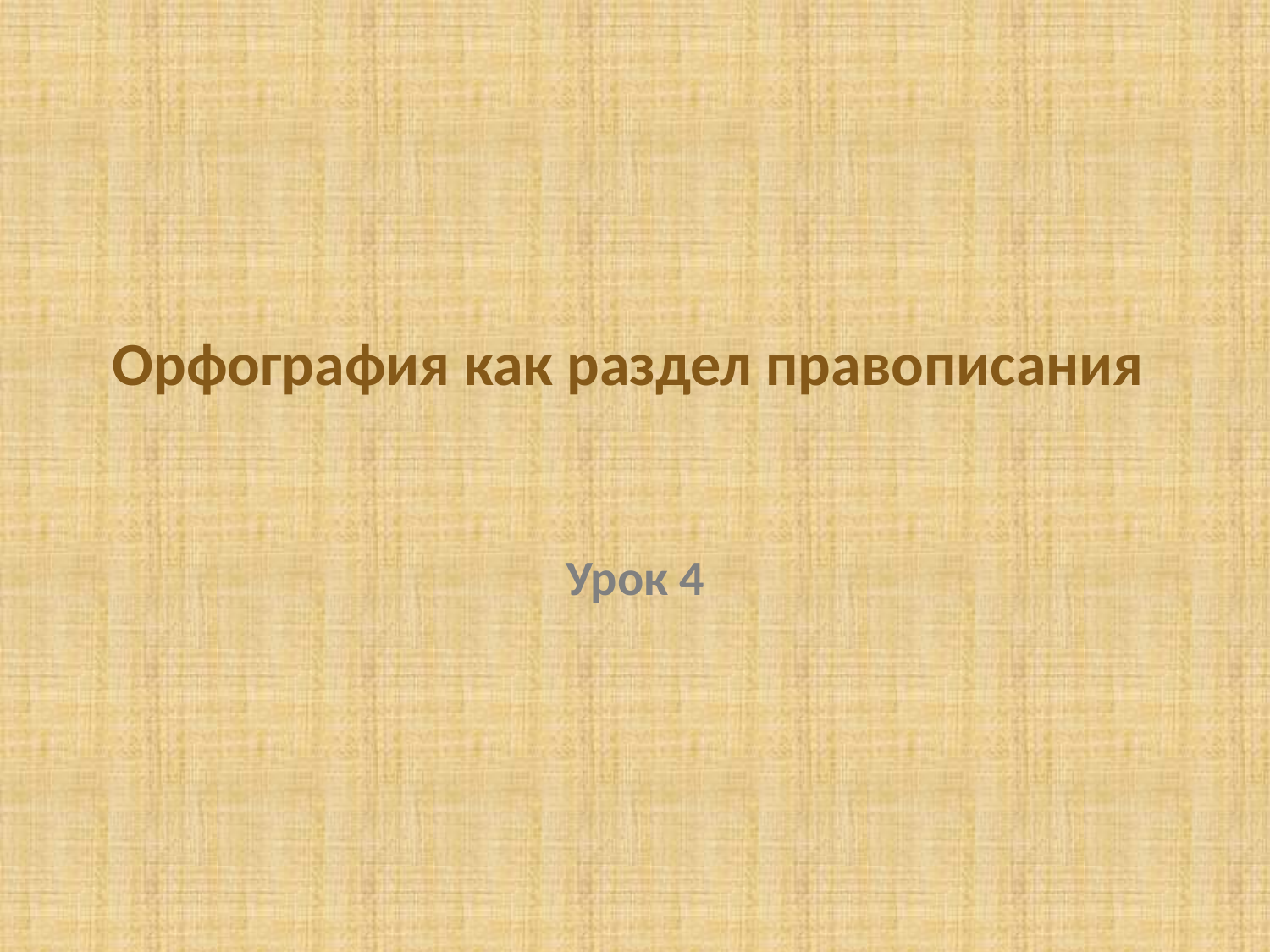

# Орфография как раздел правописания
Урок 4